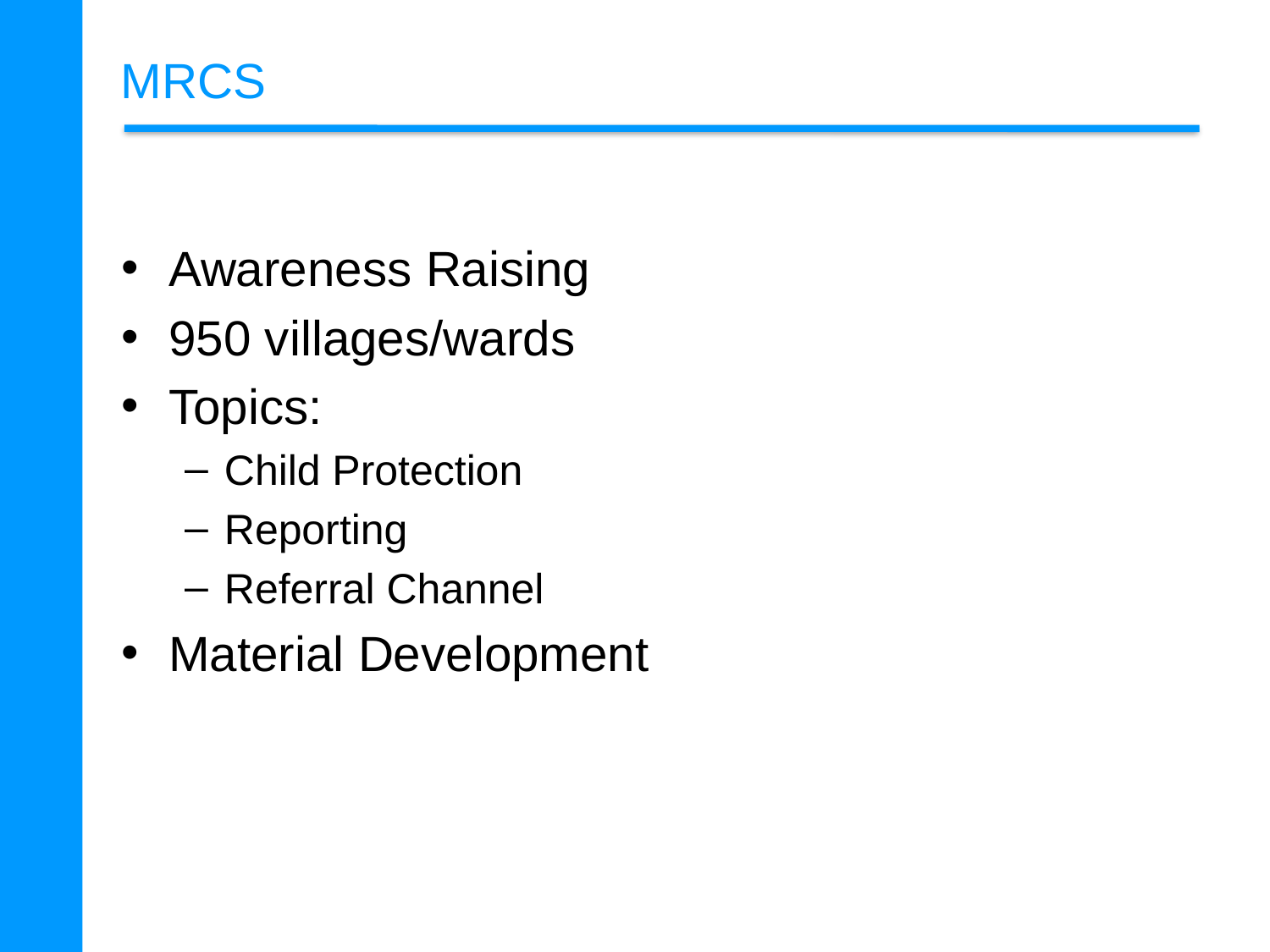

# MRCS
Awareness Raising
950 villages/wards
Topics:
Child Protection
Reporting
Referral Channel
Material Development